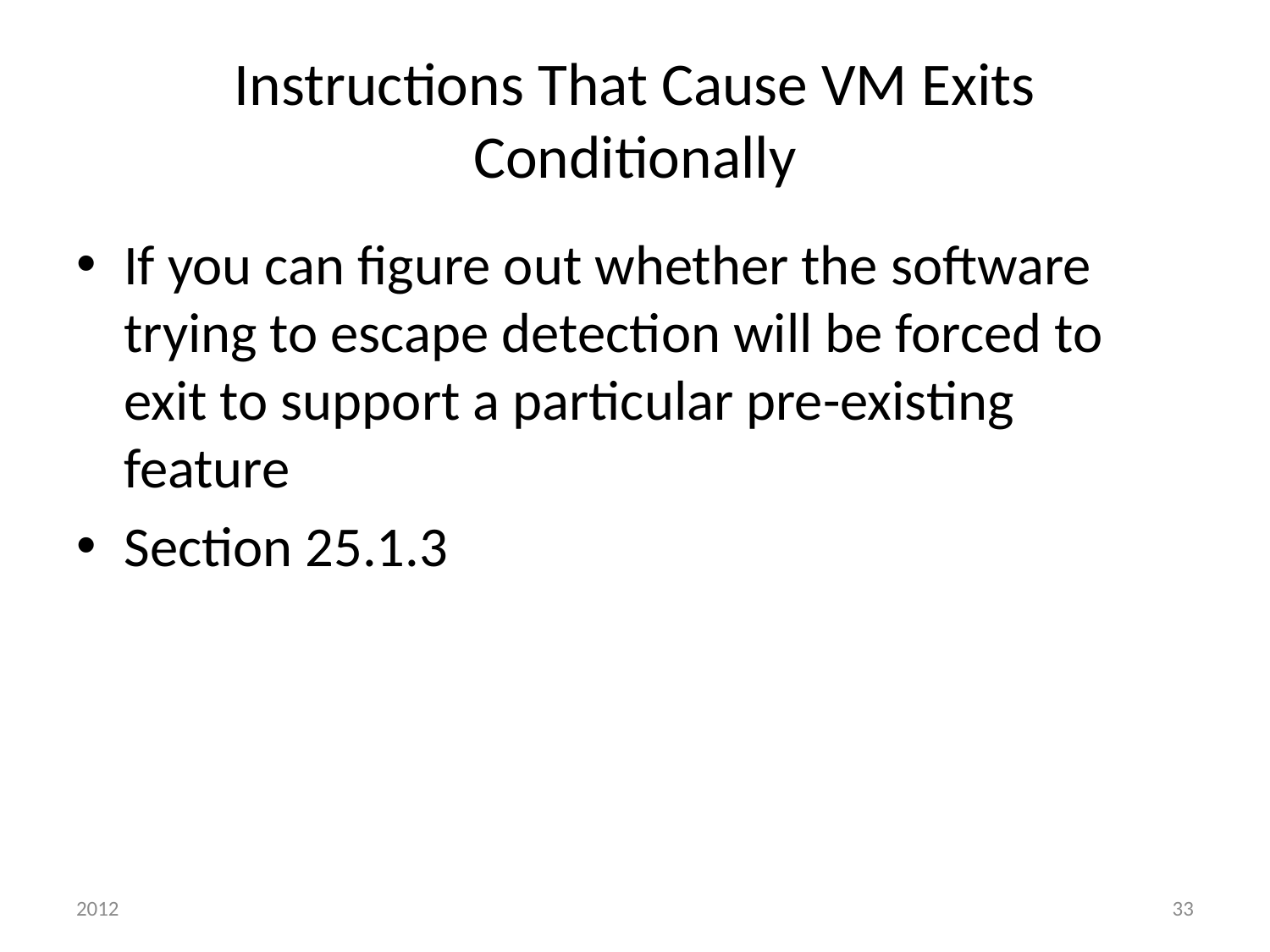

# Instructions That Cause VM Exits Conditionally
If you can figure out whether the software trying to escape detection will be forced to exit to support a particular pre-existing feature
Section 25.1.3
2012

33